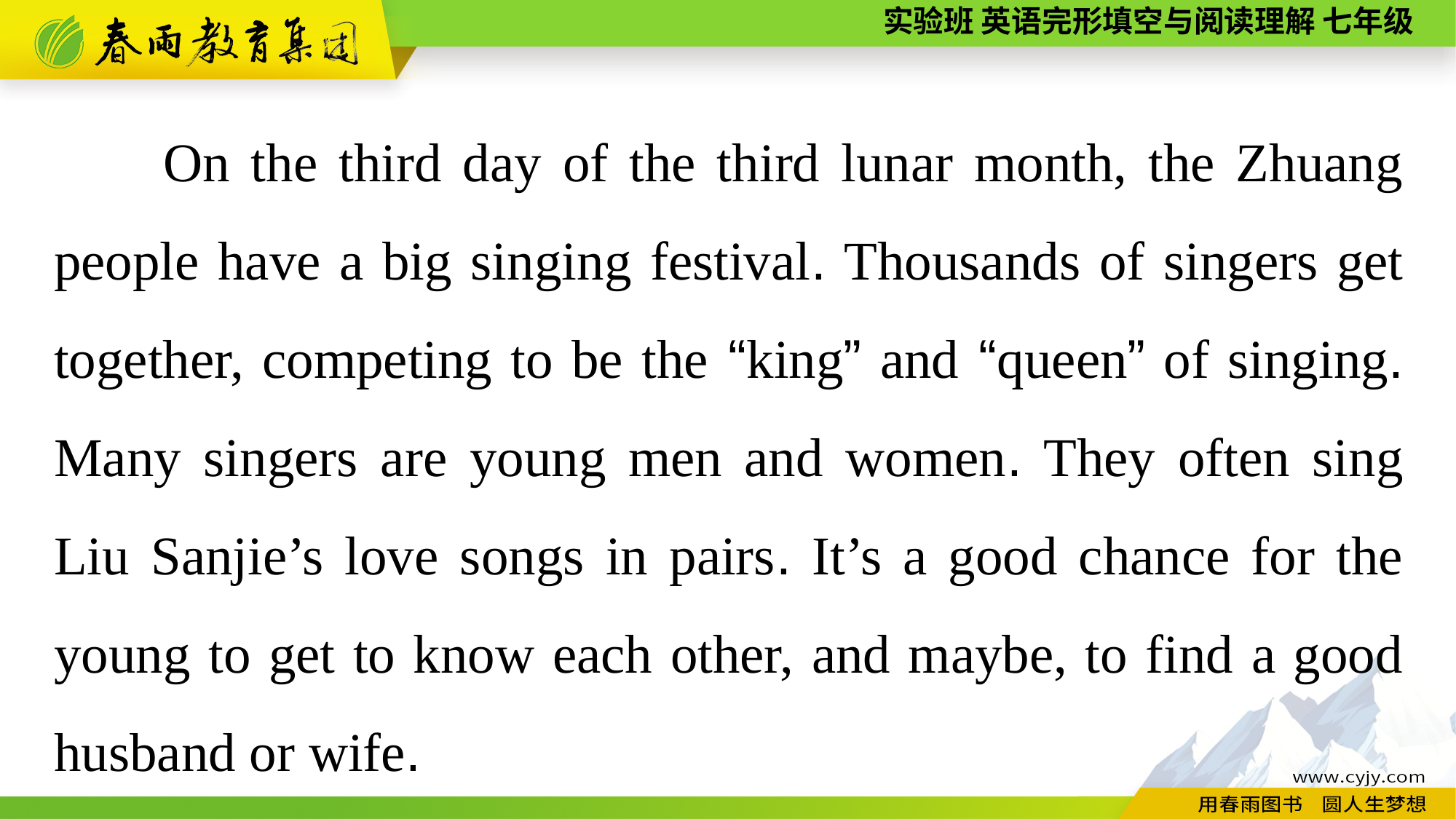

On the third day of the third lunar month, the Zhuang people have a big singing festival. Thousands of singers get together, competing to be the “king” and “queen” of singing. Many singers are young men and women. They often sing Liu Sanjie’s love songs in pairs. It’s a good chance for the young to get to know each other, and maybe, to find a good husband or wife.